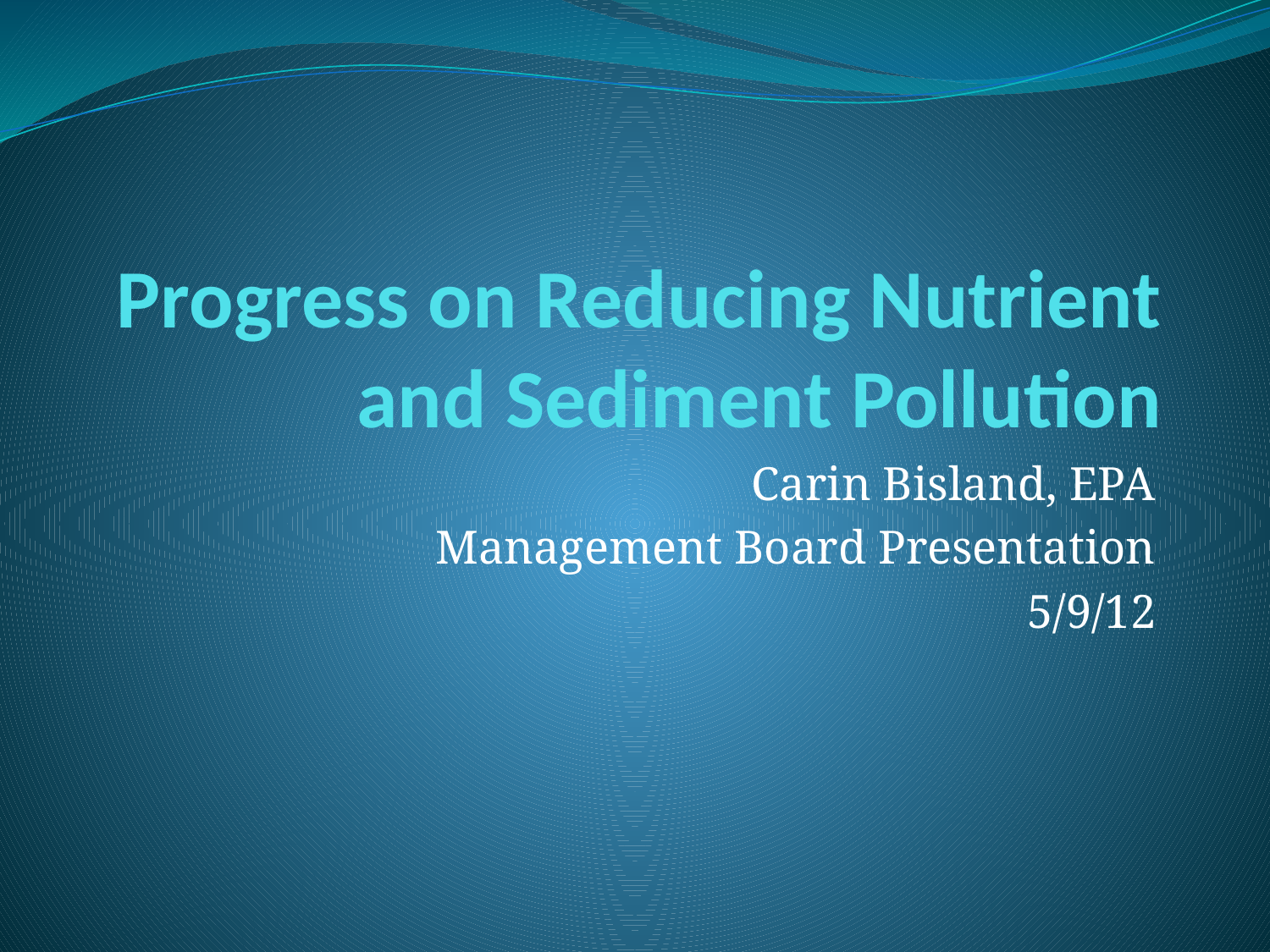

# Progress on Reducing Nutrient and Sediment Pollution
Carin Bisland, EPA
Management Board Presentation
5/9/12